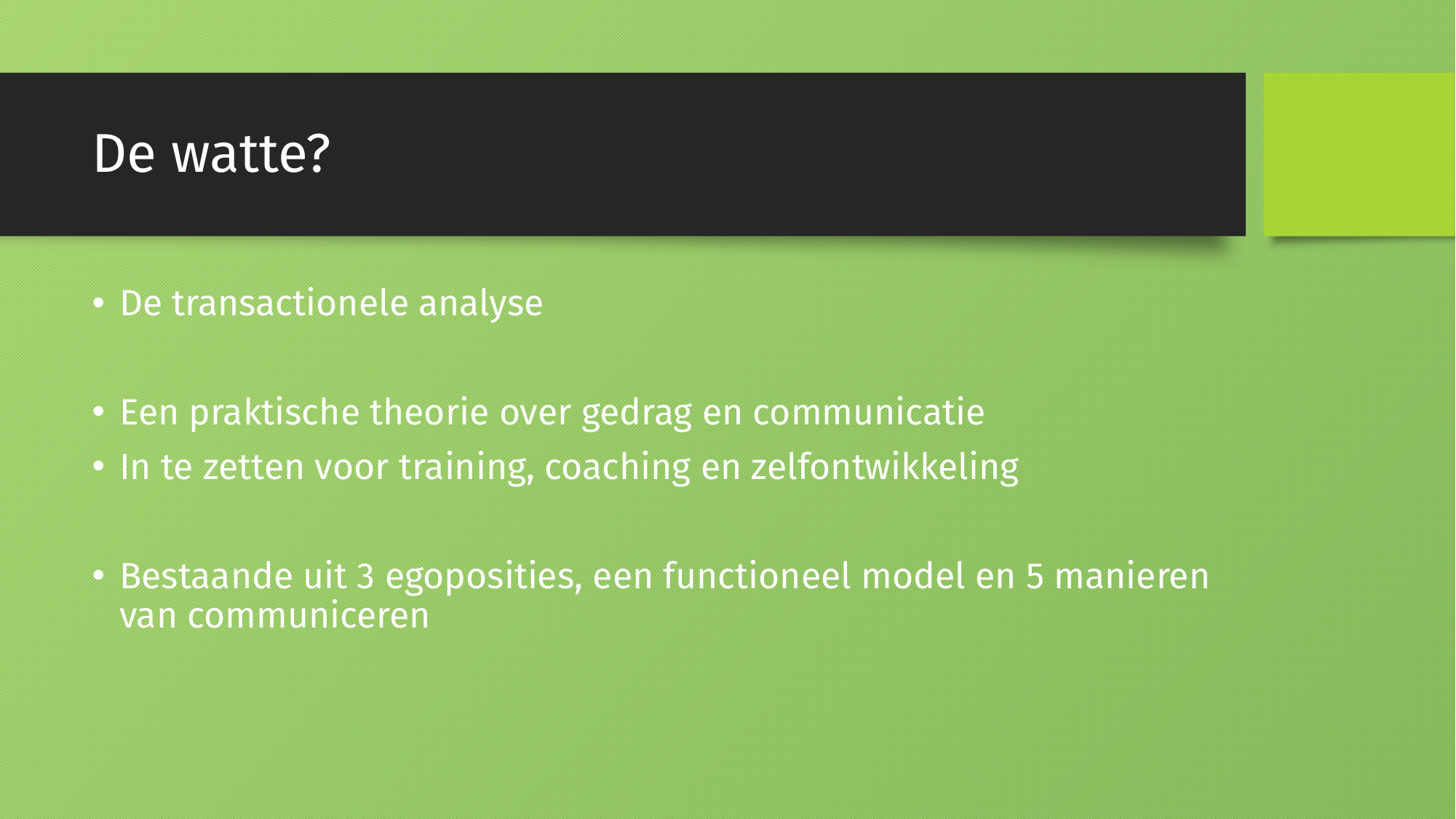

# De watte?
De transactionele analyse

Een praktische theorie over gedrag en communicatie
In te zetten voor training, coaching en zelfontwikkeling

Bestaande uit 3 egoposities, een functioneel model en 5 manieren van communiceren